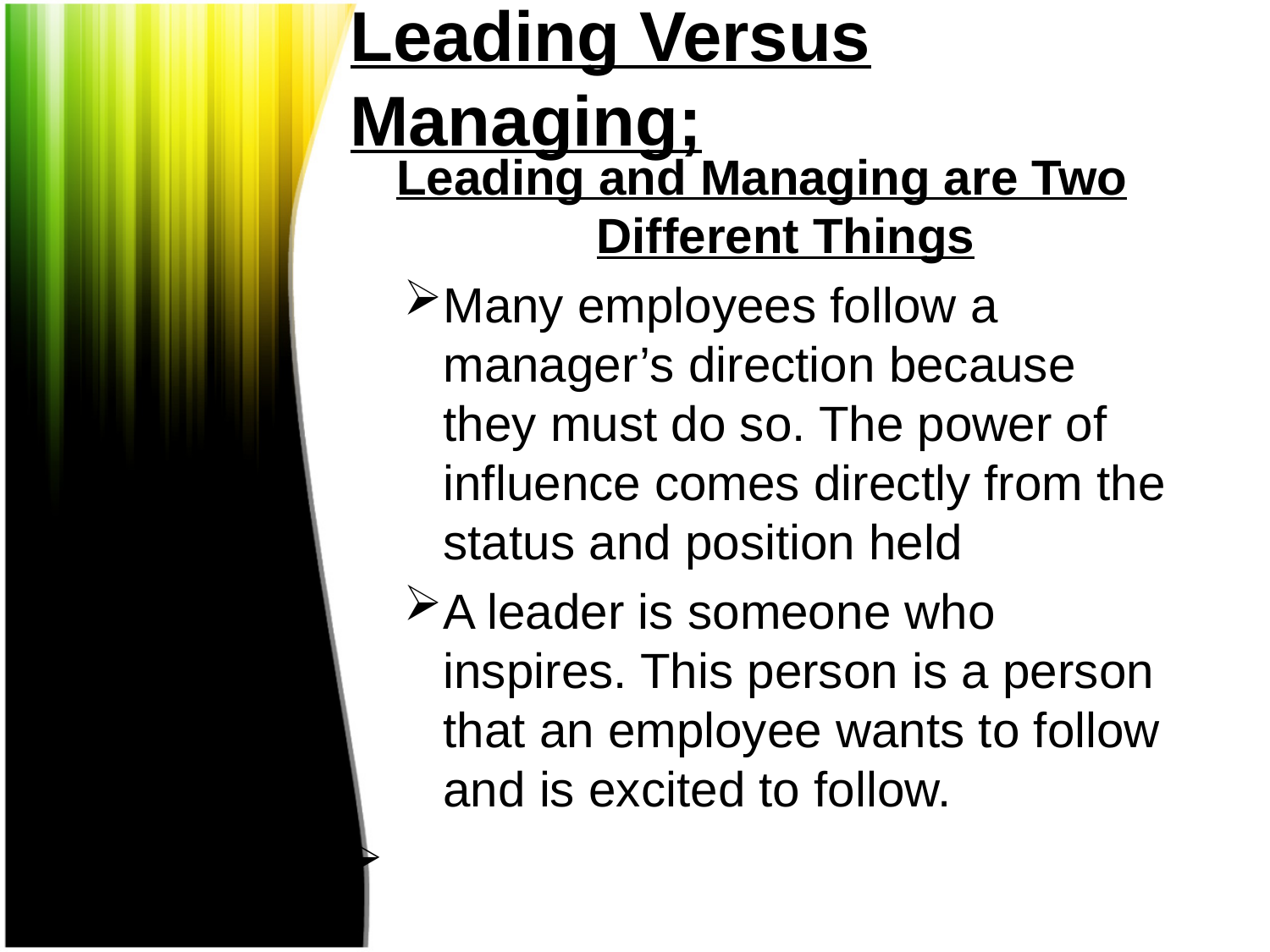

# Leading Versus Managing;
Leading and Managing are Two Different Things
Many employees follow a manager’s direction because they must do so. The power of influence comes directly from the status and position held
A leader is someone who inspires. This person is a person that an employee wants to follow and is excited to follow.